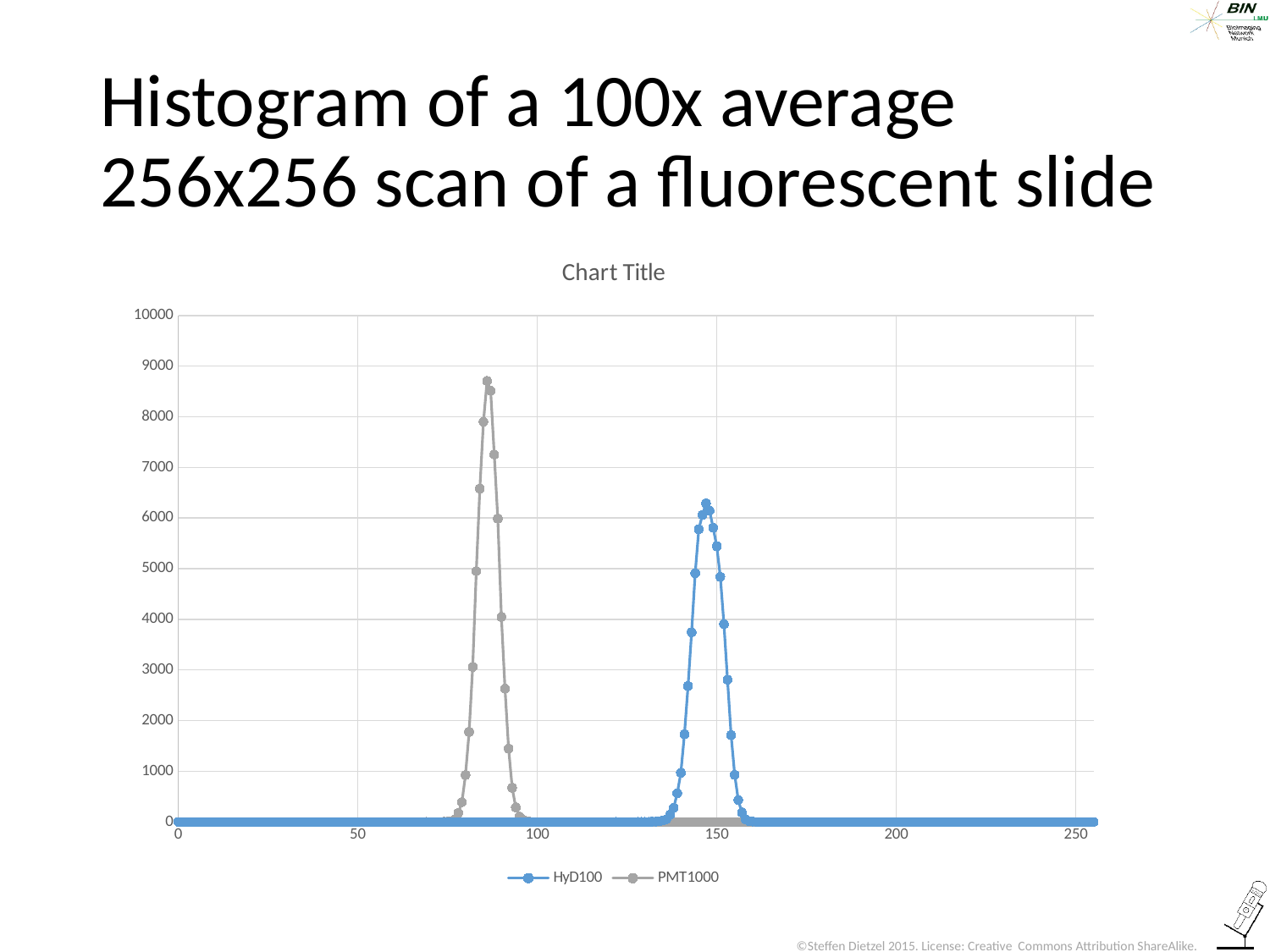

# Histogram of a 100x average 256x256 scan of a fluorescent slide

### Chart:

| Category | HyD100 | PMT1000 |
|---|---|---|